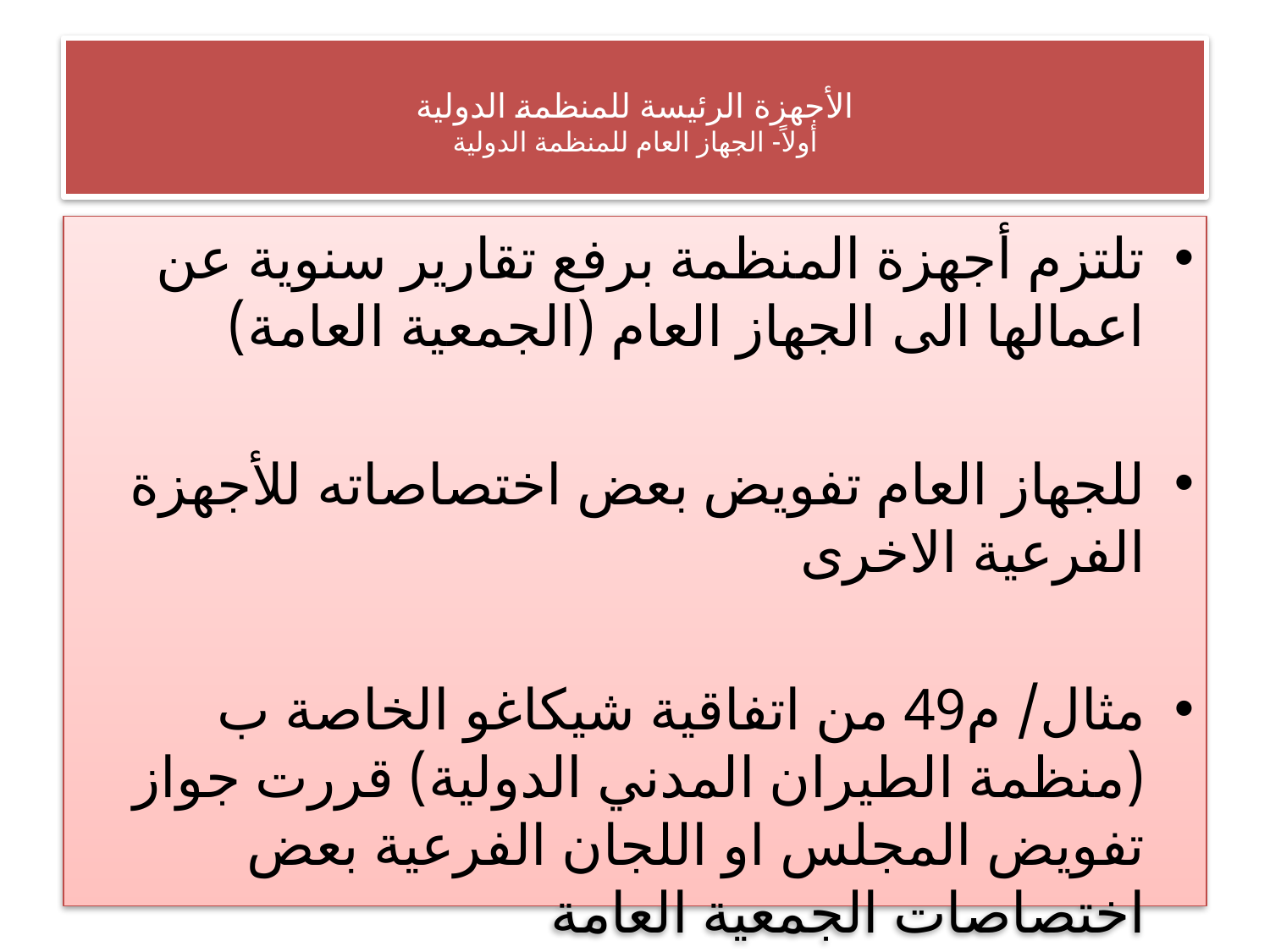

# الأجهزة الرئيسة للمنظمة الدولية أولاً- الجهاز العام للمنظمة الدولية
تلتزم أجهزة المنظمة برفع تقارير سنوية عن اعمالها الى الجهاز العام (الجمعية العامة)

للجهاز العام تفويض بعض اختصاصاته للأجهزة الفرعية الاخرى

مثال/ م49 من اتفاقية شيكاغو الخاصة ب (منظمة الطيران المدني الدولية) قررت جواز تفويض المجلس او اللجان الفرعية بعض اختصاصات الجمعية العامة